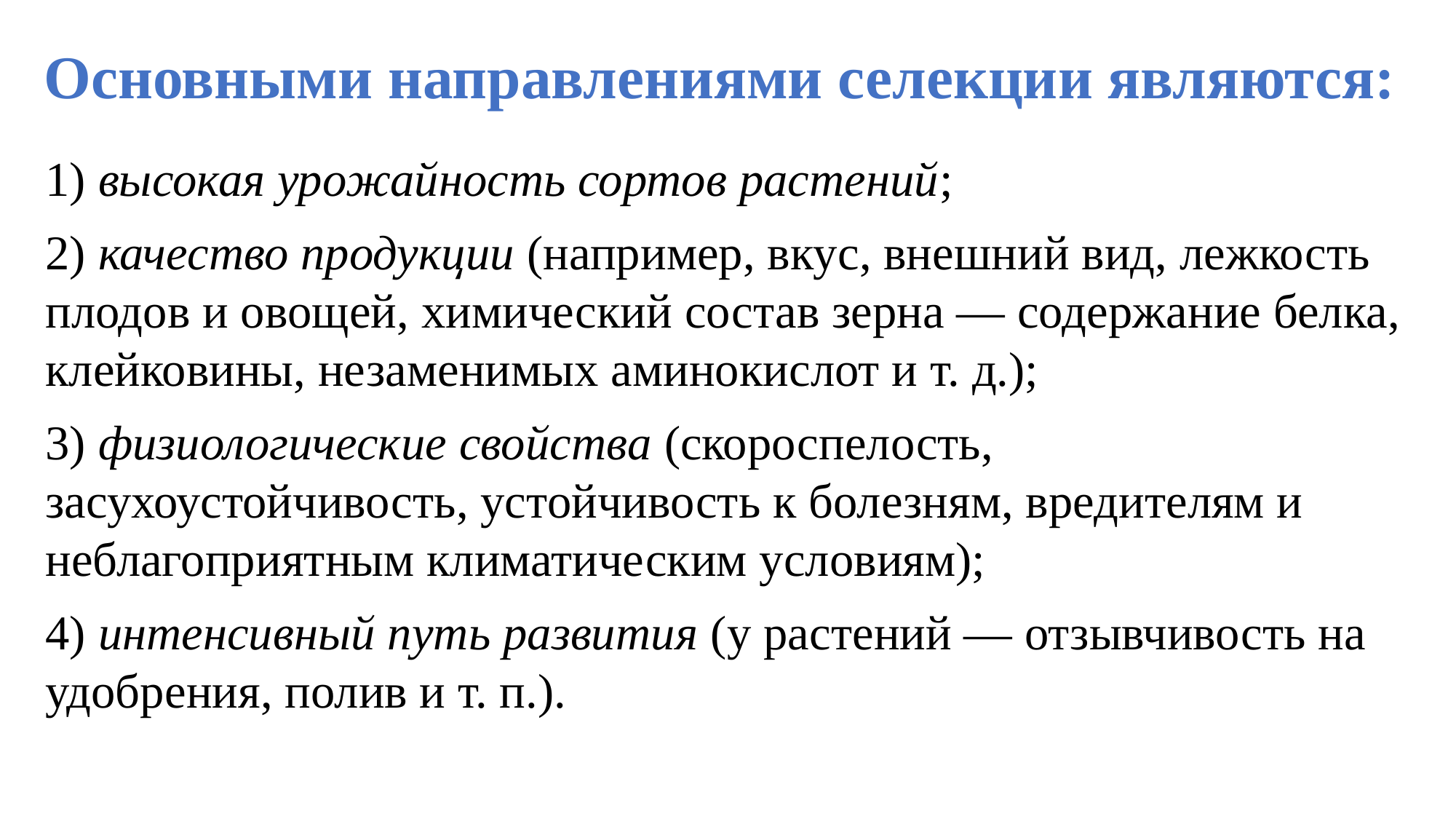

# Основными направлениями селекции являются:
1) высокая урожайность сортов растений;
2) качество продукции (например, вкус, внешний вид, лежкость плодов и овощей, химический состав зерна — содержание белка, клейковины, незаменимых аминокислот и т. д.);
3) физиологические свойства (скороспелость, засухоустойчивость, устойчивость к болезням, вредителям и неблагоприятным климатическим условиям);
4) интенсивный путь развития (у растений — отзывчивость на удобрения, полив и т. п.).